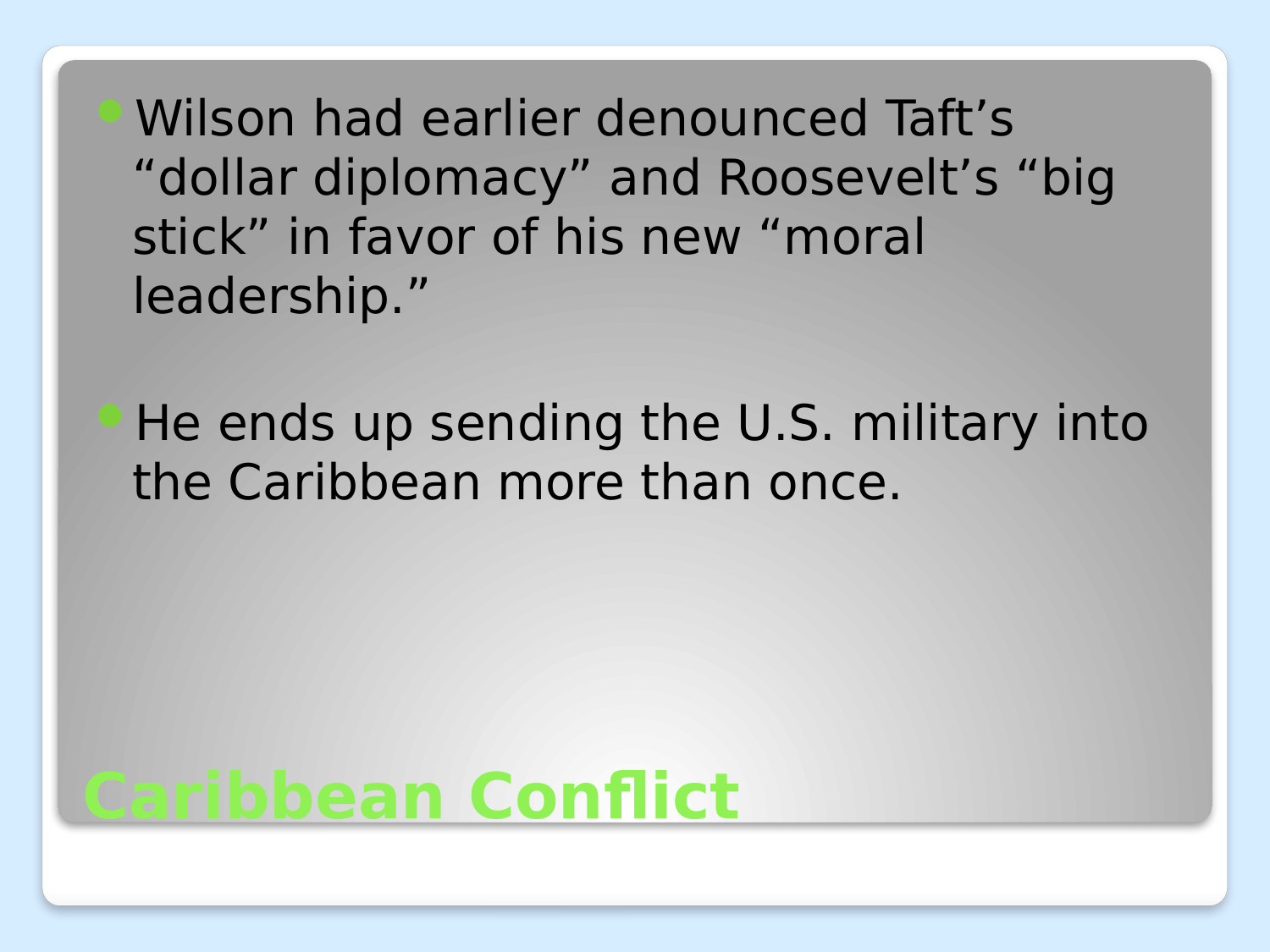

Wilson had earlier denounced Taft’s “dollar diplomacy” and Roosevelt’s “big stick” in favor of his new “moral leadership.”

He ends up sending the U.S. military into the Caribbean more than once.
# Caribbean Conflict